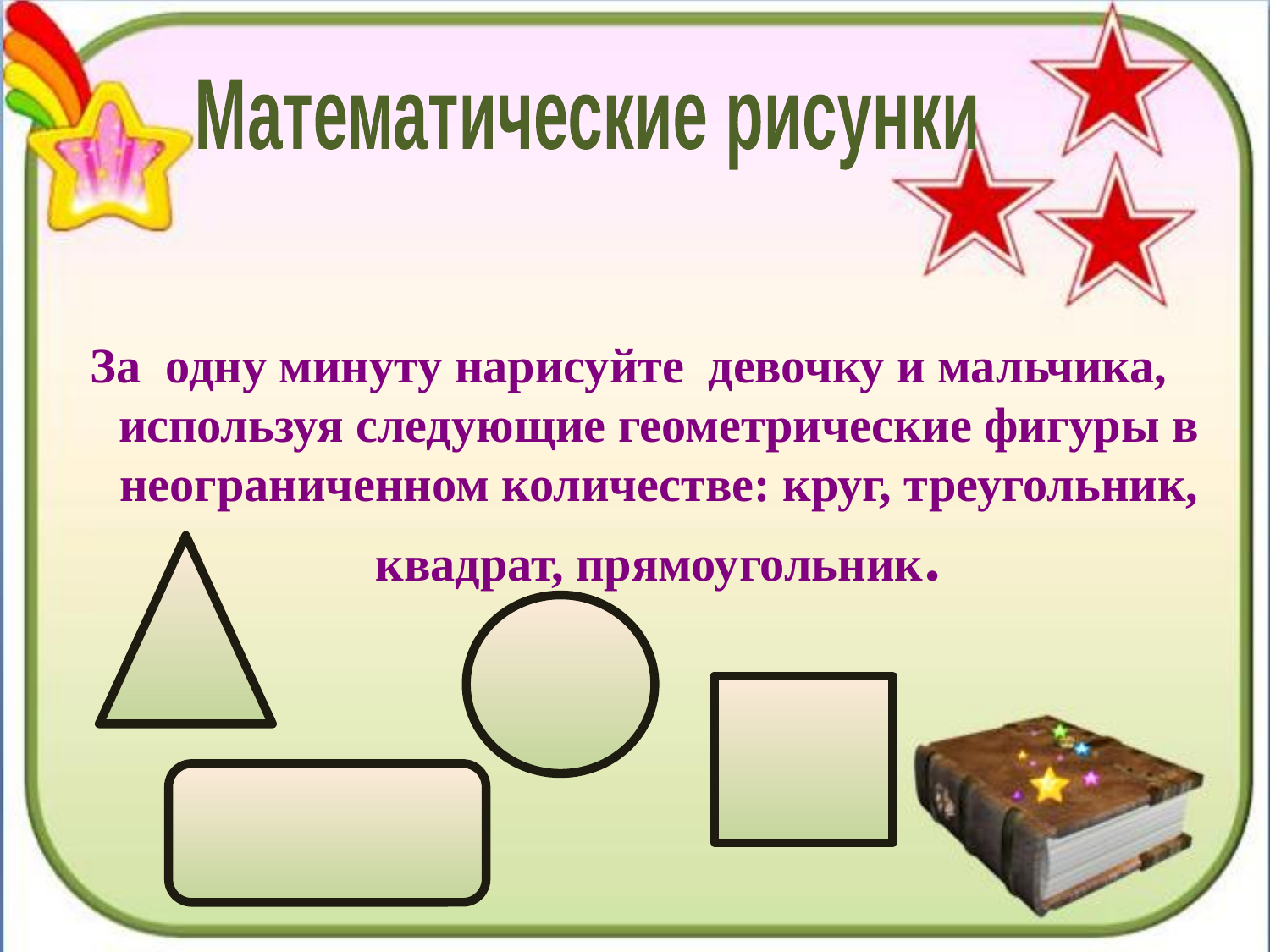

Математические рисунки

За  одну минуту нарисуйте  девочку и мальчика,  используя следующие геометрические фигуры в неограниченном количестве: круг, треугольник, квадрат, прямоугольник.